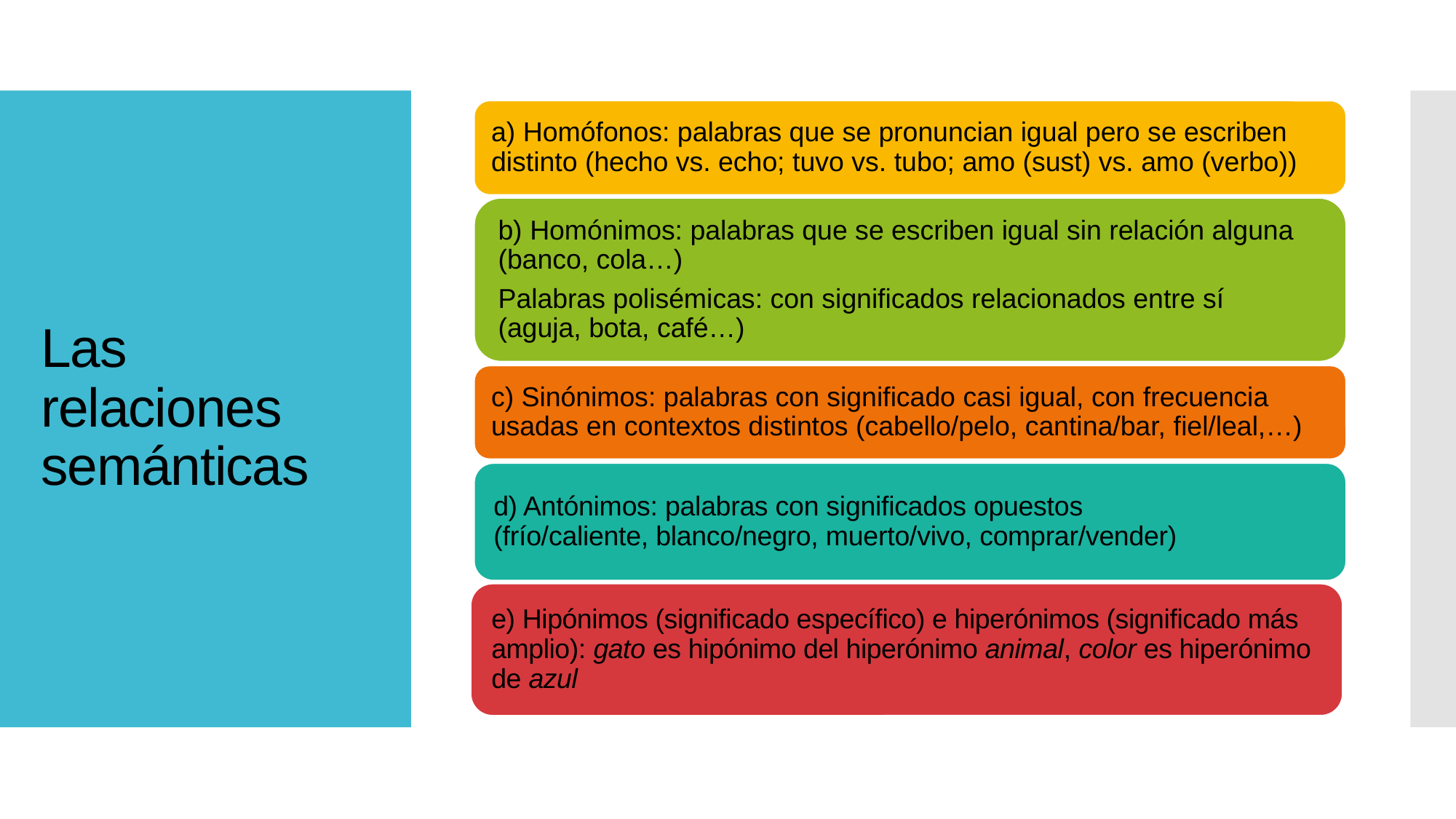

a) Homófonos: palabras que se pronuncian igual pero se escriben distinto (hecho vs. echo; tuvo vs. tubo; amo (sust) vs. amo (verbo))
b) Homónimos: palabras que se escriben igual sin relación alguna
(banco, cola…)
Palabras polisémicas: con significados relacionados entre sí
(aguja, bota, café…)
c) Sinónimos: palabras con significado casi igual, con frecuencia usadas en contextos distintos (cabello/pelo, cantina/bar, fiel/leal,…)
d) Antónimos: palabras con significados opuestos
(frío/caliente, blanco/negro, muerto/vivo, comprar/vender)
e) Hipónimos (significado específico) e hiperónimos (significado más amplio): gato es hipónimo del hiperónimo animal, color es hiperónimo de azul
# Las relaciones semánticas